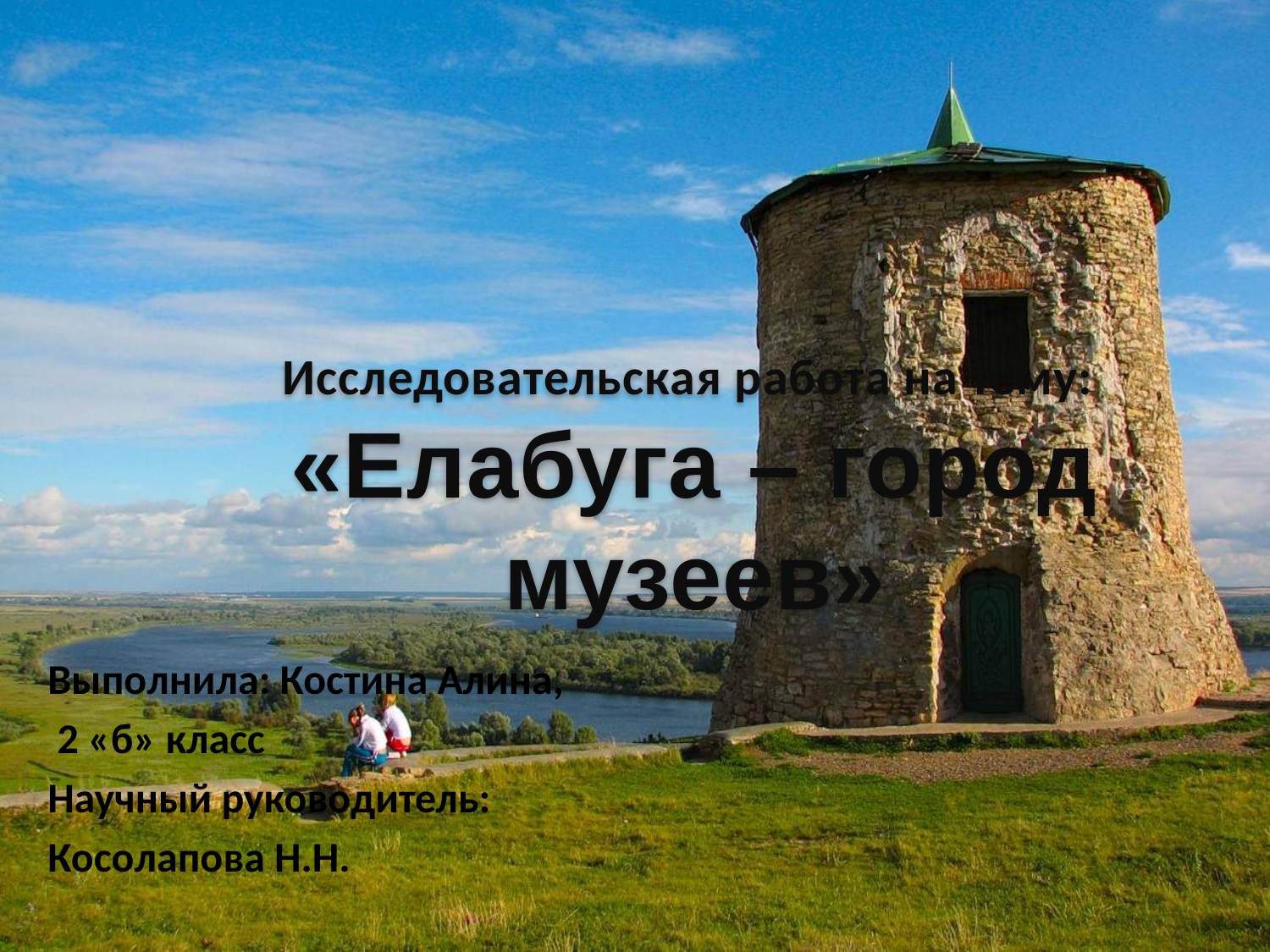

# Исследовательская работа на тему: «Елабуга – город музеев»
Выполнила: Костина Алина,
 2 «б» класс
Научный руководитель:
Косолапова Н.Н.